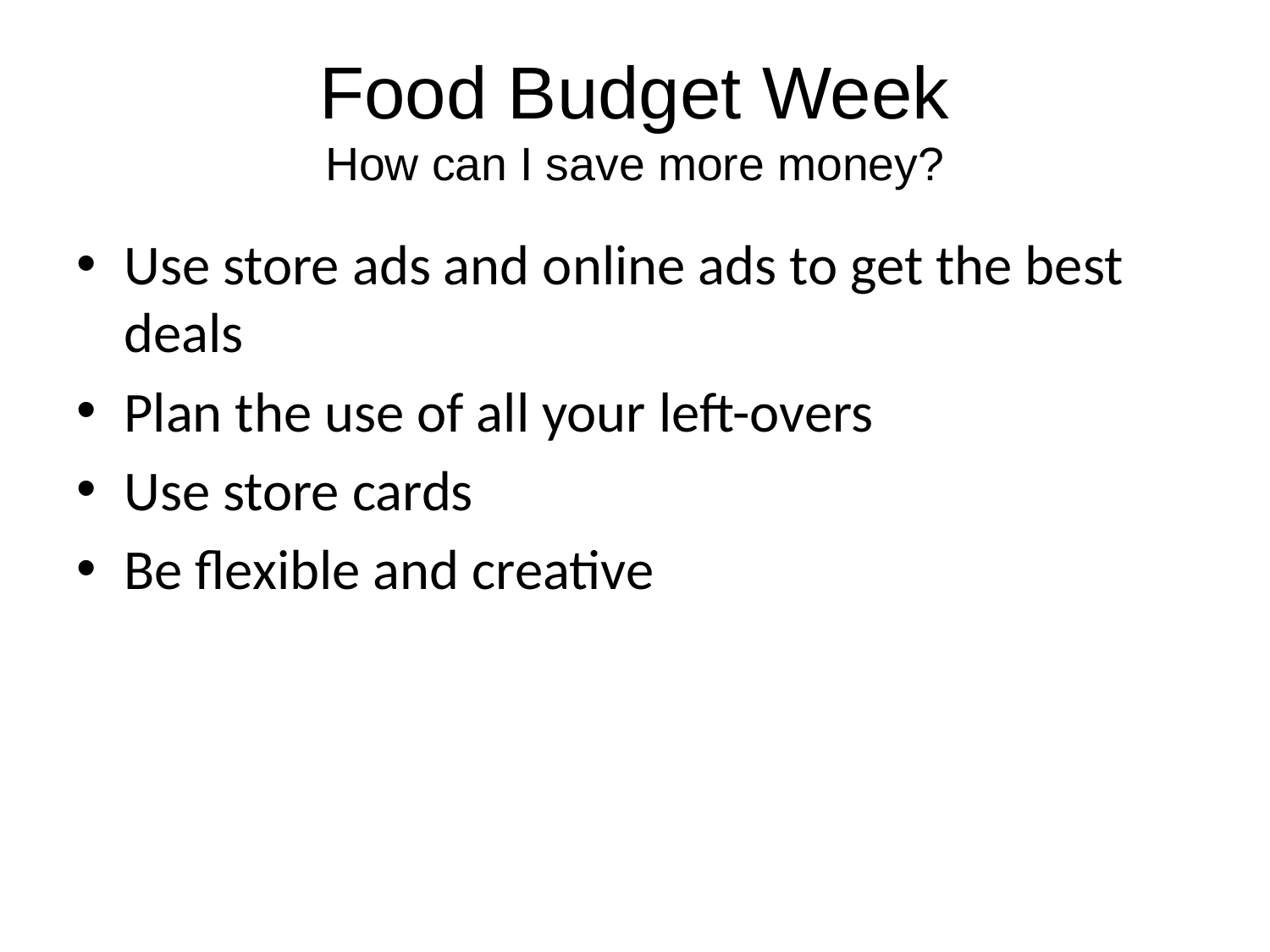

# Food Budget Week How can I save more money?
Use store ads and online ads to get the best deals
Plan the use of all your left-overs
Use store cards
Be flexible and creative